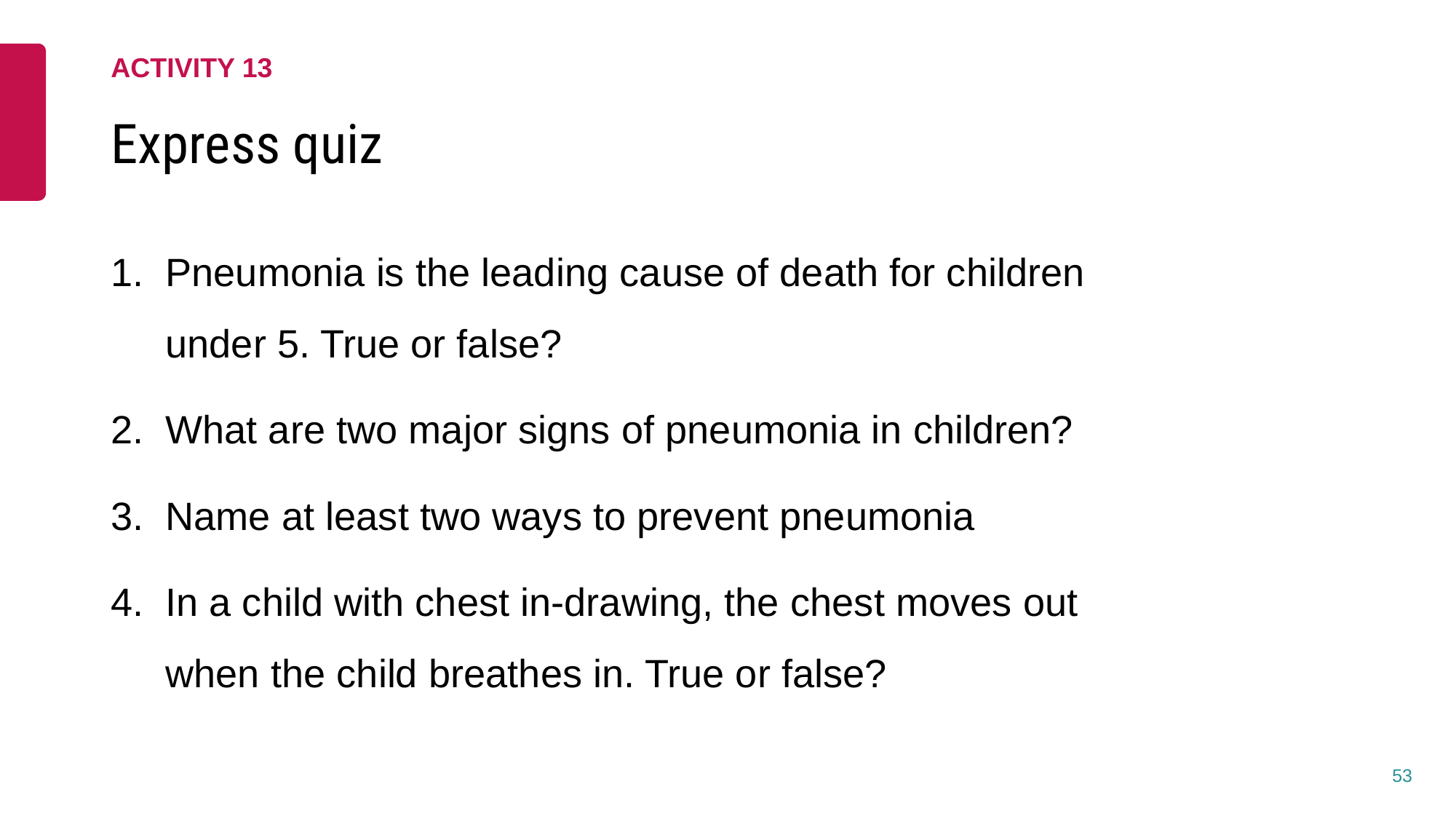

ACTIVITY 13
# Express quiz
Pneumonia is the leading cause of death for children under 5. True or false?
What are two major signs of pneumonia in children?
Name at least two ways to prevent pneumonia
In a child with chest in-drawing, the chest moves out when the child breathes in. True or false?

53